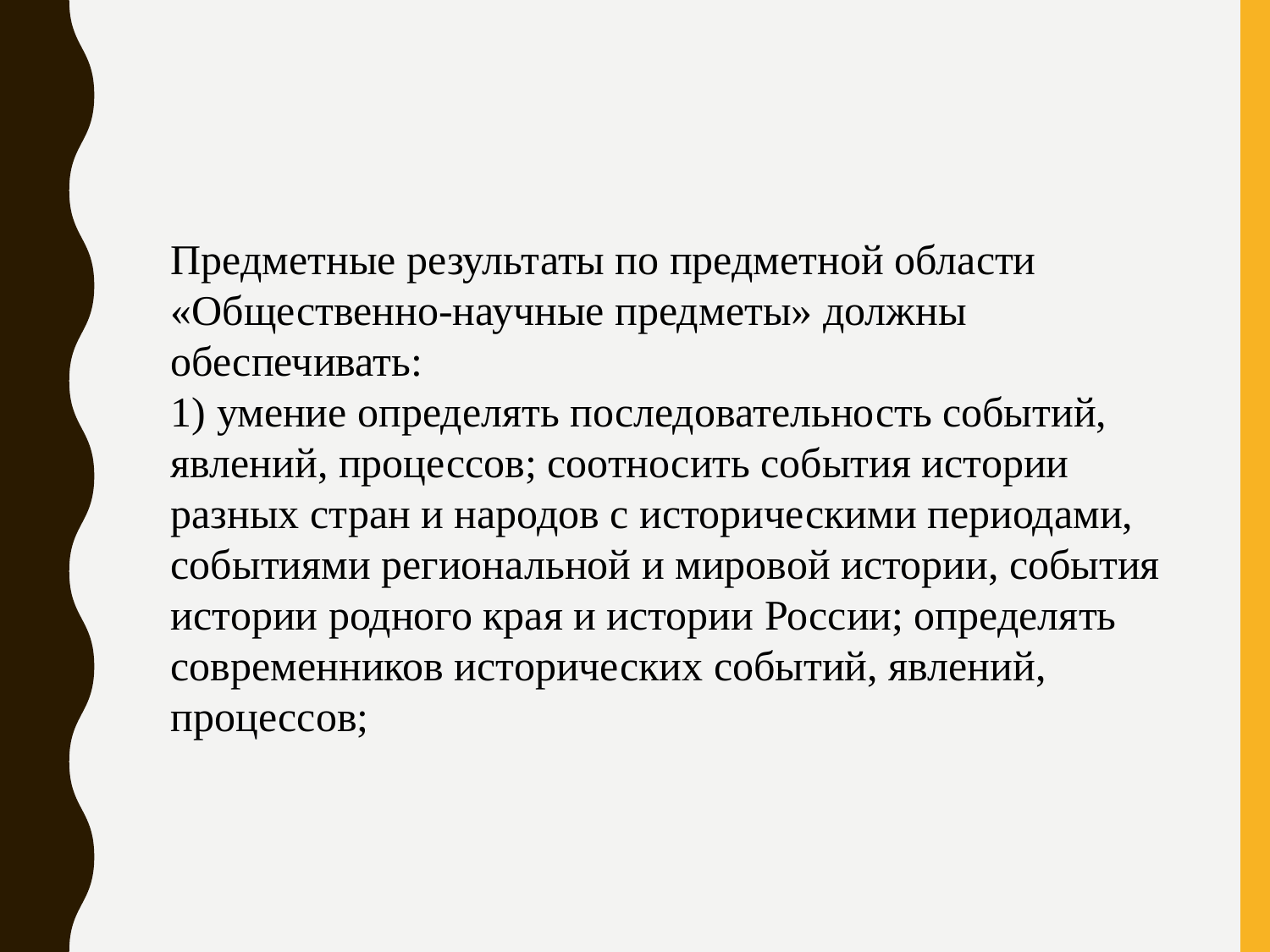

Предметные результаты по предметной области «Общественно-научные предметы» должны обеспечивать:
1) умение определять последовательность событий, явлений, процессов; соотносить события истории разных стран и народов с историческими периодами, событиями региональной и мировой истории, события истории родного края и истории России; определять современников исторических событий, явлений, процессов;